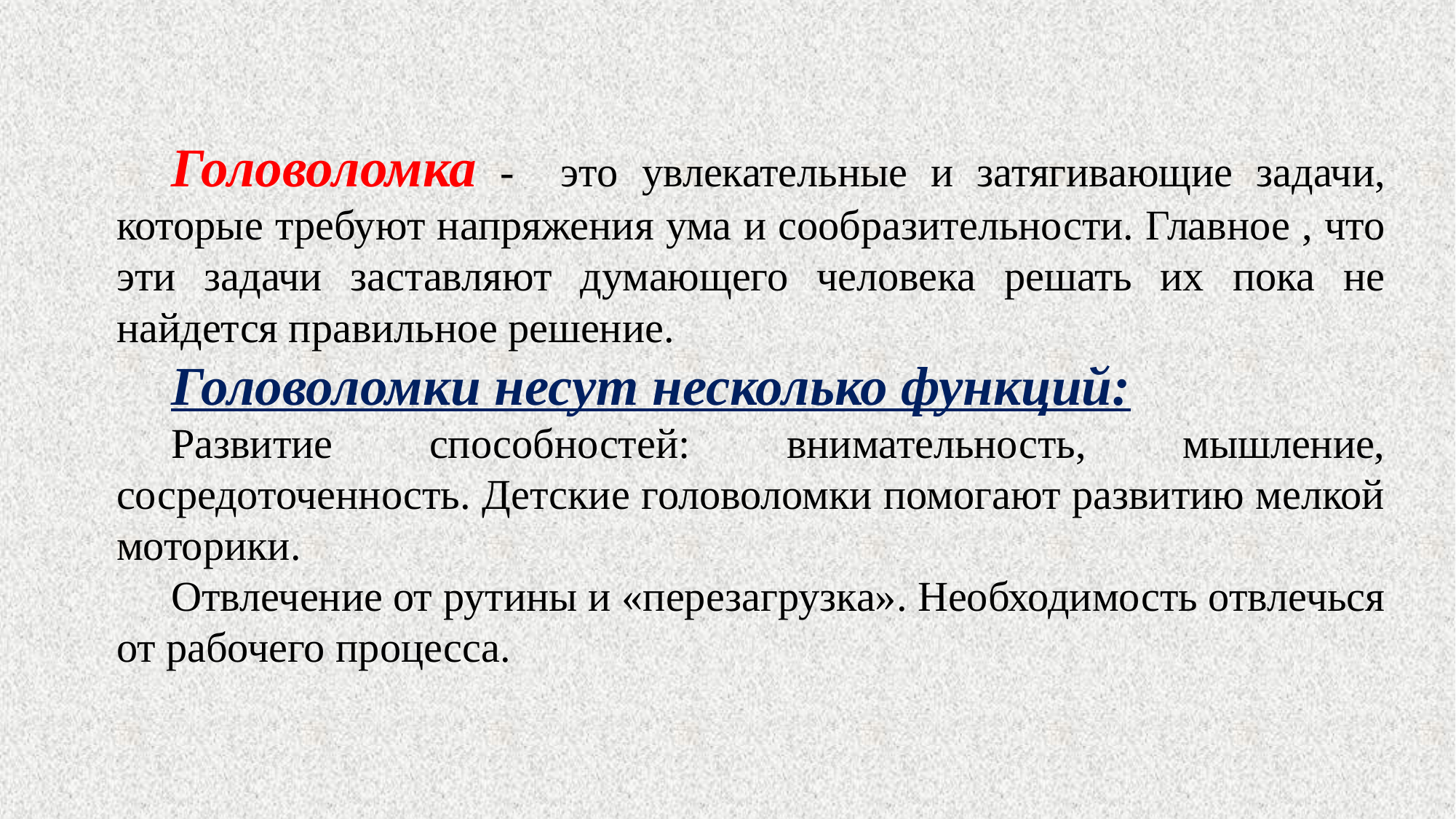

Головоломка -  это увлекательные и затягивающие задачи, которые требуют напряжения ума и сообразительности. Главное , что эти задачи заставляют думающего человека решать их пока не найдется правильное решение.
Головоломки несут несколько функций:
Развитие способностей: внимательность, мышление, сосредоточенность. Детские головоломки помогают развитию мелкой моторики.
Отвлечение от рутины и «перезагрузка». Необходимость отвлечься от рабочего процесса.